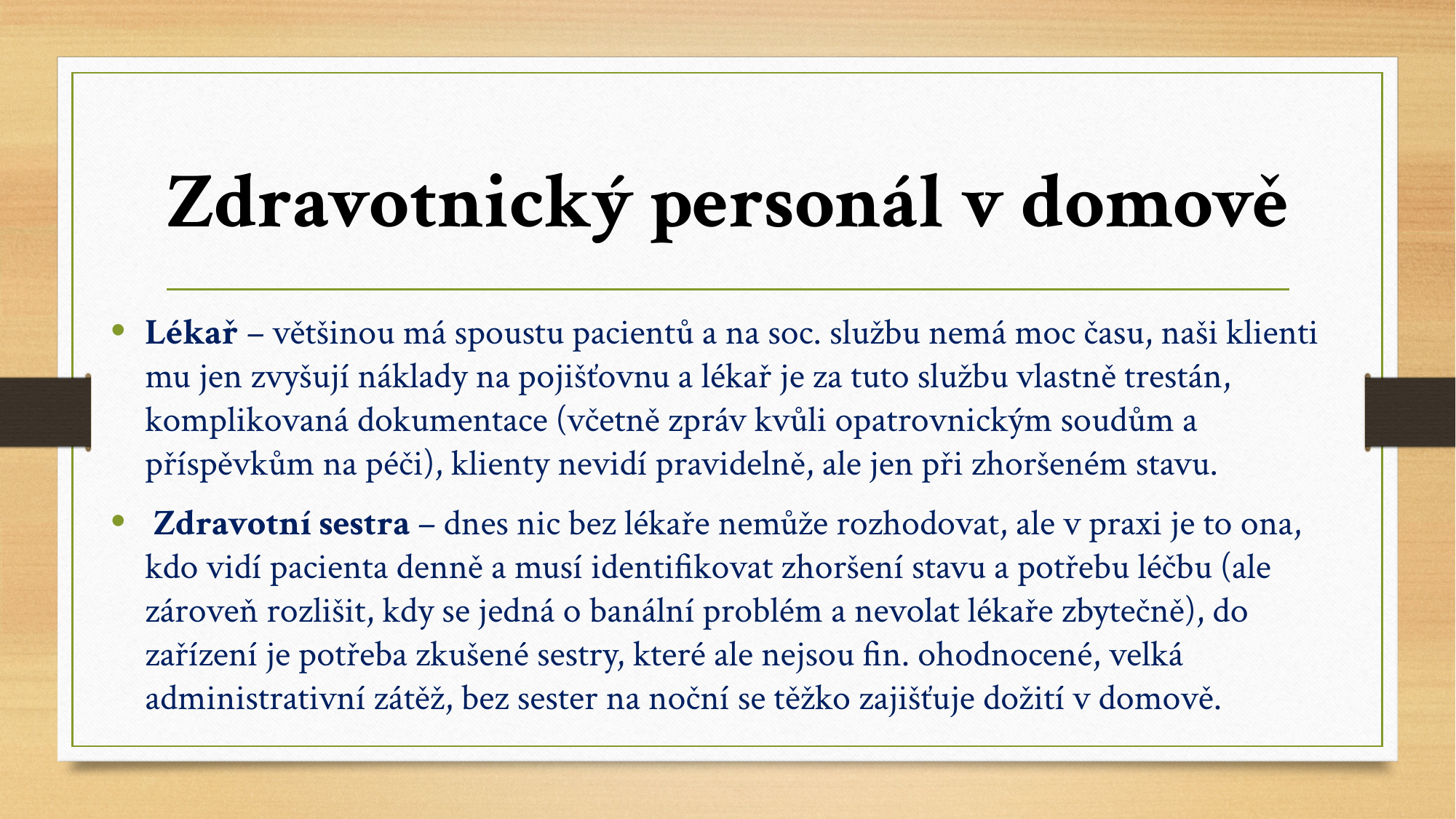

# Zdravotnický personál v domově
Lékař – většinou má spoustu pacientů a na soc. službu nemá moc času, naši klienti mu jen zvyšují náklady na pojišťovnu a lékař je za tuto službu vlastně trestán, komplikovaná dokumentace (včetně zpráv kvůli opatrovnickým soudům a příspěvkům na péči), klienty nevidí pravidelně, ale jen při zhoršeném stavu.
 Zdravotní sestra – dnes nic bez lékaře nemůže rozhodovat, ale v praxi je to ona, kdo vidí pacienta denně a musí identifikovat zhoršení stavu a potřebu léčbu (ale zároveň rozlišit, kdy se jedná o banální problém a nevolat lékaře zbytečně), do zařízení je potřeba zkušené sestry, které ale nejsou fin. ohodnocené, velká administrativní zátěž, bez sester na noční se těžko zajišťuje dožití v domově.